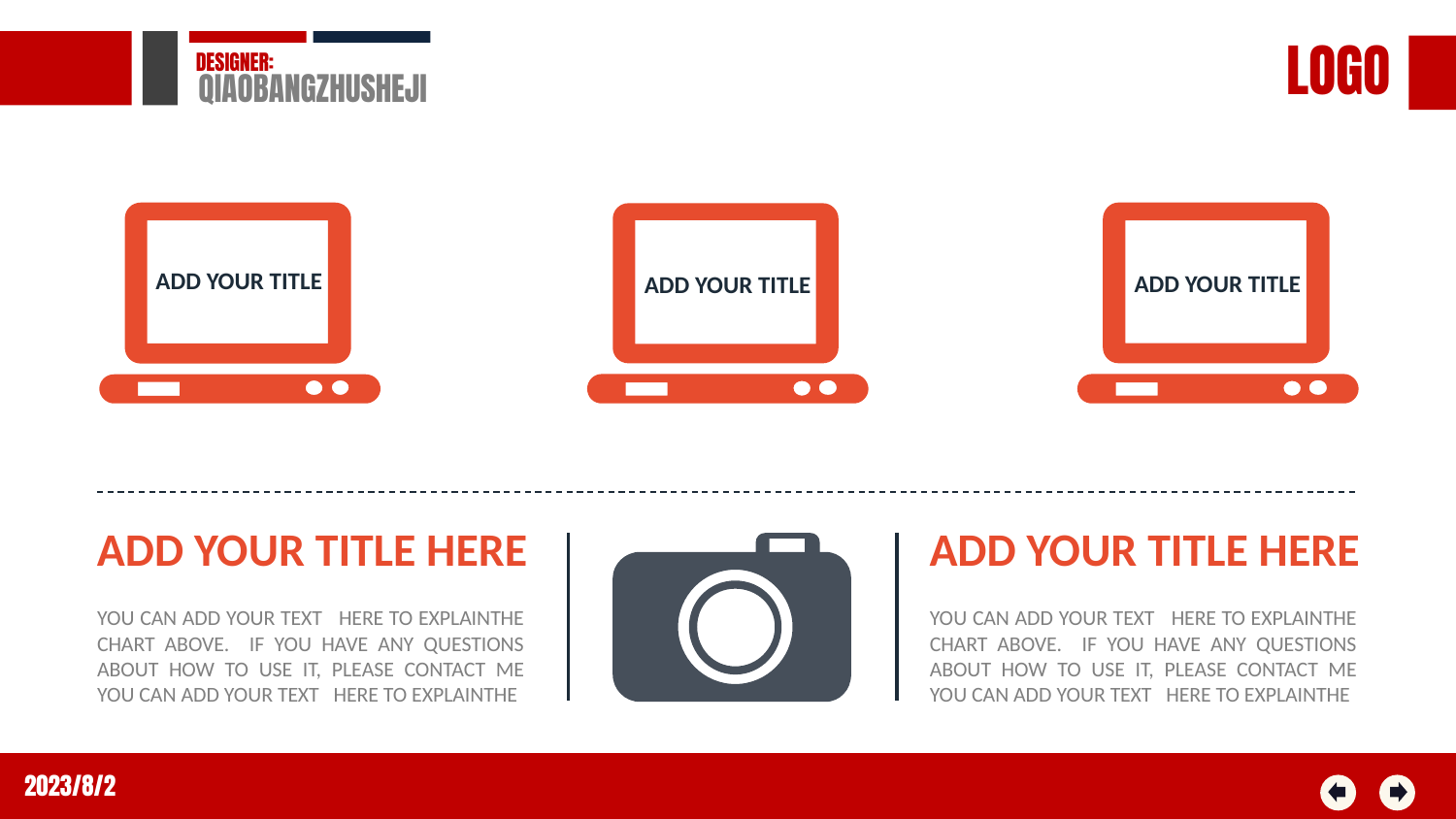

LOGO
DESIGNER:
QIAOBANGZHUSHEJI

ADD YOUR TITLE

ADD YOUR TITLE

ADD YOUR TITLE

ADD YOUR TITLE HERE
YOU CAN ADD YOUR TEXT   HERE TO EXPLAINTHE CHART ABOVE.  IF YOU HAVE ANY QUESTIONS ABOUT HOW TO USE IT, PLEASE CONTACT ME YOU CAN ADD YOUR TEXT   HERE TO EXPLAINTHE
ADD YOUR TITLE HERE
YOU CAN ADD YOUR TEXT   HERE TO EXPLAINTHE CHART ABOVE.  IF YOU HAVE ANY QUESTIONS ABOUT HOW TO USE IT, PLEASE CONTACT ME YOU CAN ADD YOUR TEXT   HERE TO EXPLAINTHE

2023/8/2